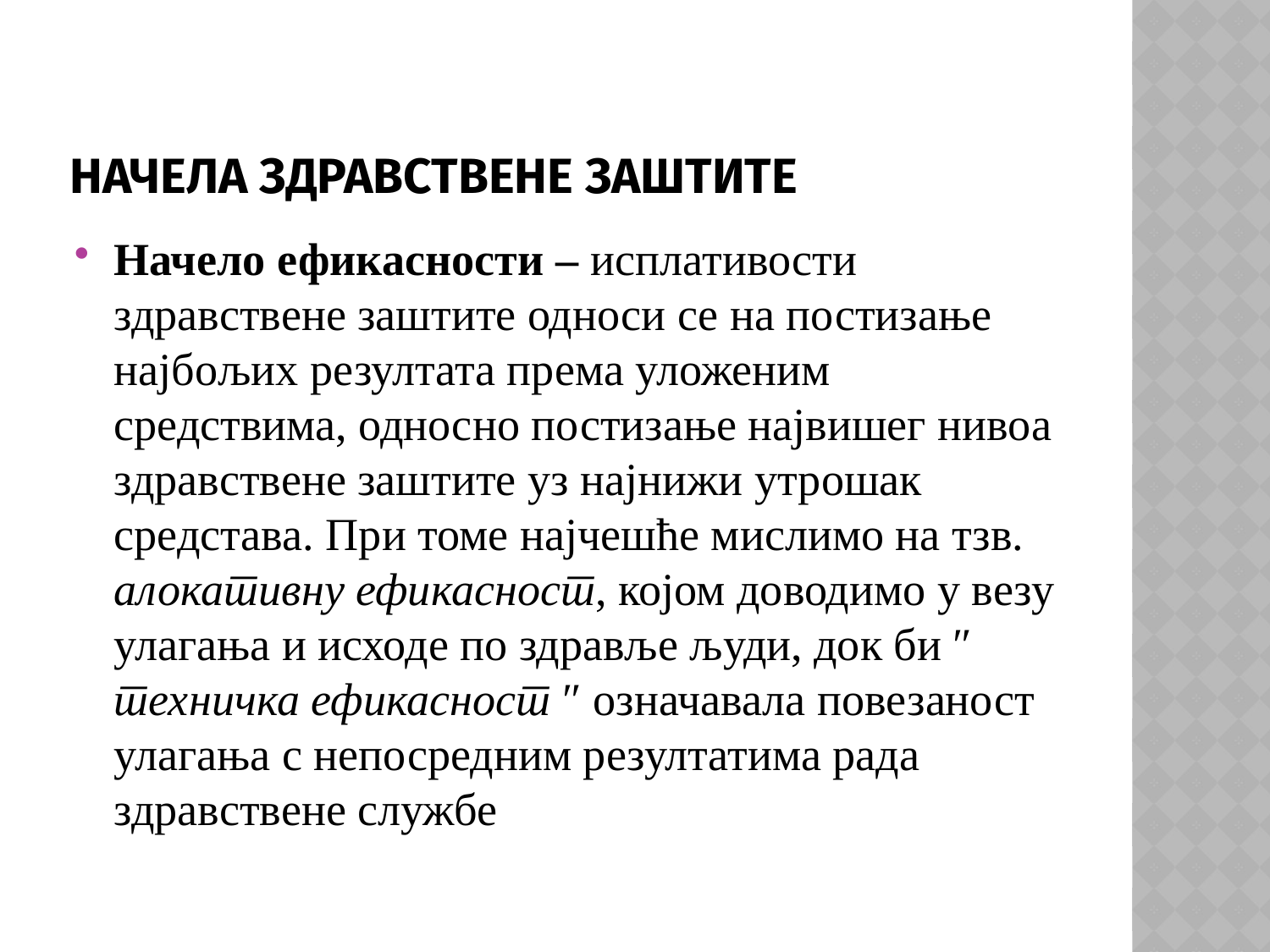

# НАЧЕЛА ЗДРАВСТВЕНЕ ЗАШТИТЕ
Начело ефикасности – исплативости здравствене заштите односи се на постизање најбољих резултата према уложеним средствима, односно постизање највишег нивоа здравствене заштите уз најнижи утрошак средстава. При томе најчешће мислимо на тзв. алокативну ефикасност, којом доводимо у везу улагања и исходе по здравље људи, док би ″ техничка ефикасност ″ означавала повезаност улагања с непосредним резултатима рада здравствене службе